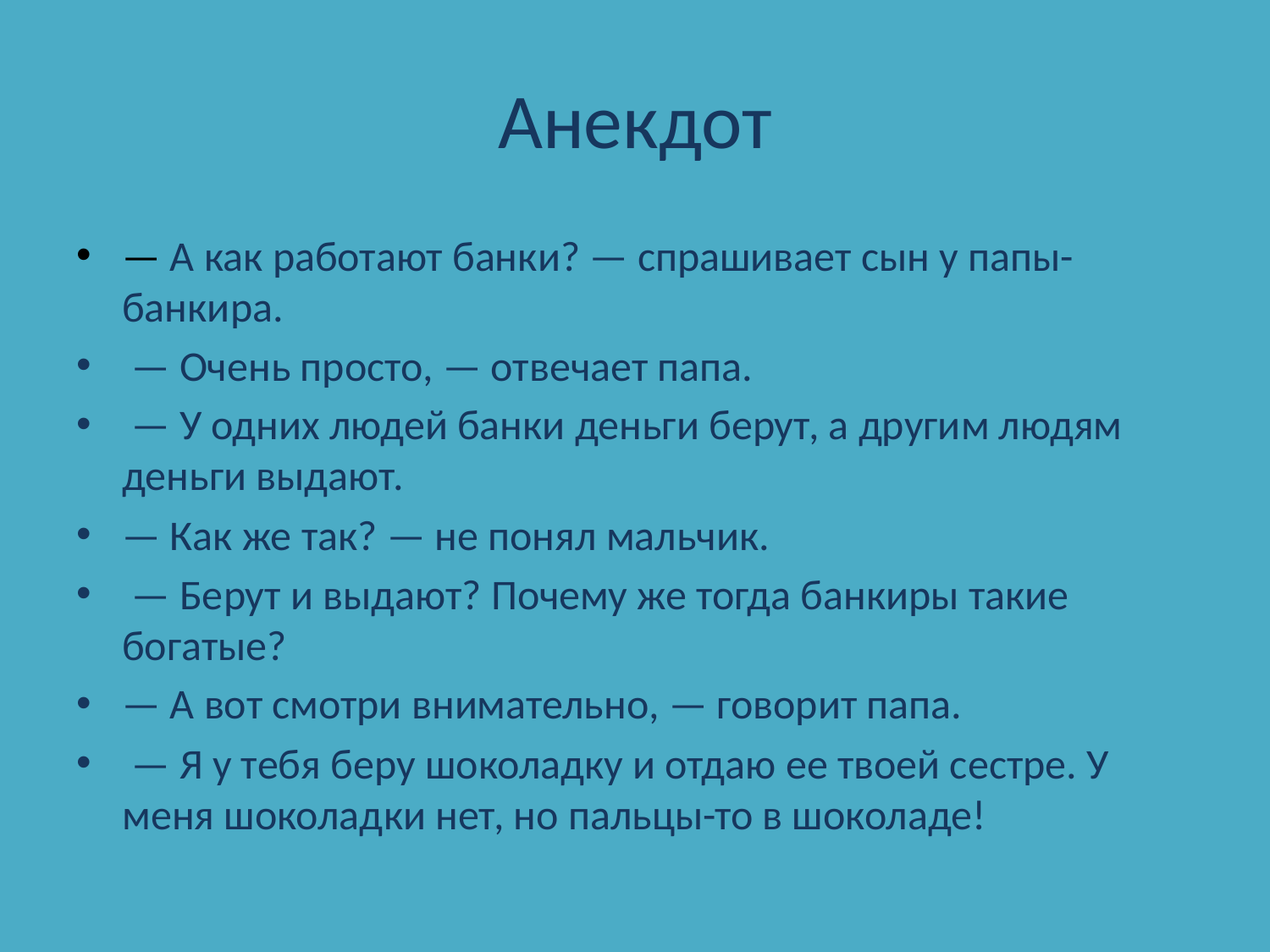

# Анекдот
— А как работают банки? — спрашивает сын у папы-банкира.
 — Очень просто, — отвечает папа.
 — У одних людей банки деньги берут, а другим людям деньги выдают.
— Как же так? — не понял мальчик.
 — Берут и выдают? Почему же тогда банкиры такие богатые?
— А вот смотри внимательно, — говорит папа.
 — Я у тебя беру шоколадку и отдаю ее твоей сестре. У меня шоколадки нет, но пальцы-то в шоколаде!